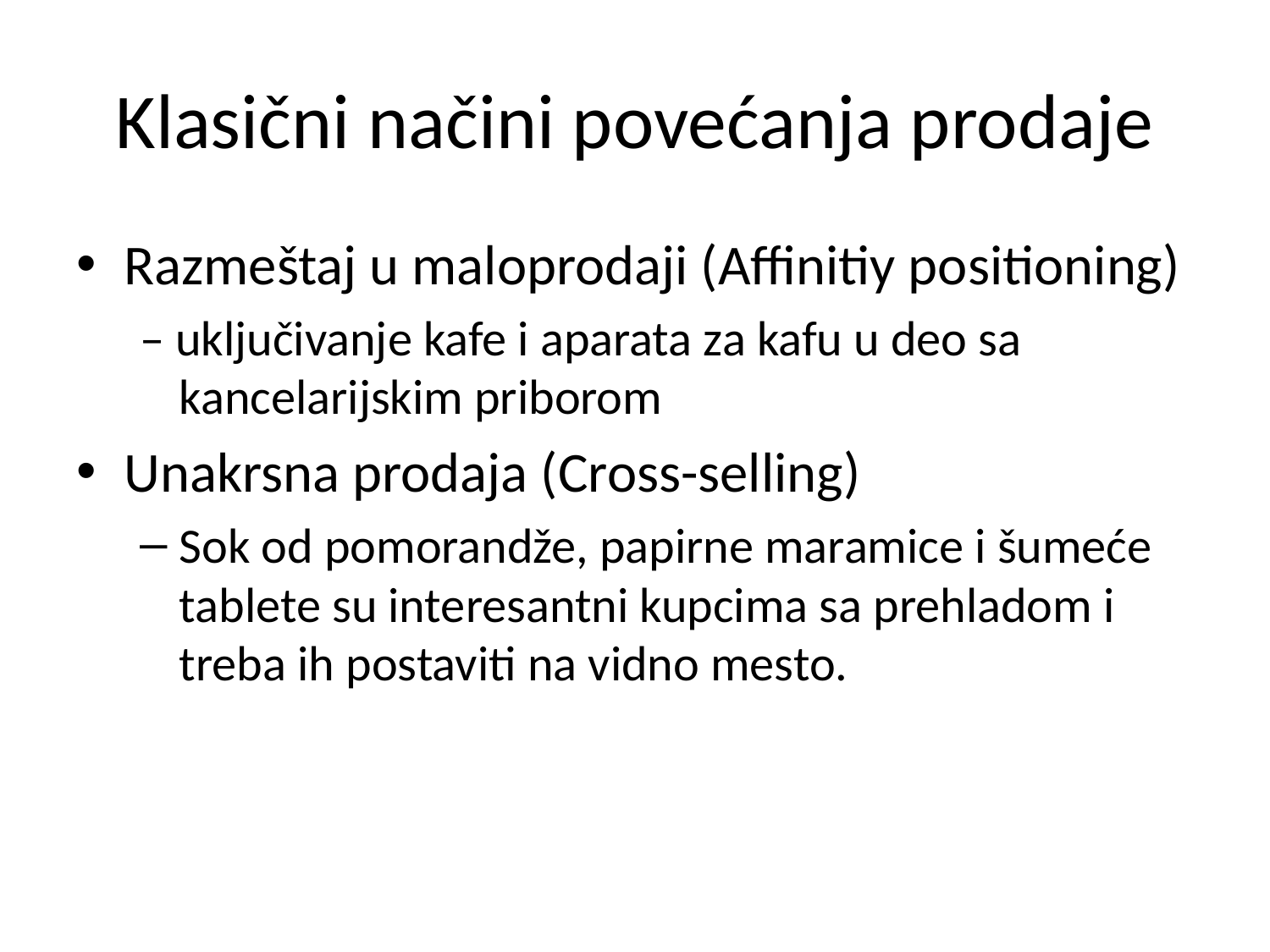

# Klasični načini povećanja prodaje
Razmeštaj u maloprodaji (Affinitiy positioning)
– uključivanje kafe i aparata za kafu u deo sa kancelarijskim priborom
Unakrsna prodaja (Cross-selling)
Sok od pomorandže, papirne maramice i šumeće tablete su interesantni kupcima sa prehladom i treba ih postaviti na vidno mesto.